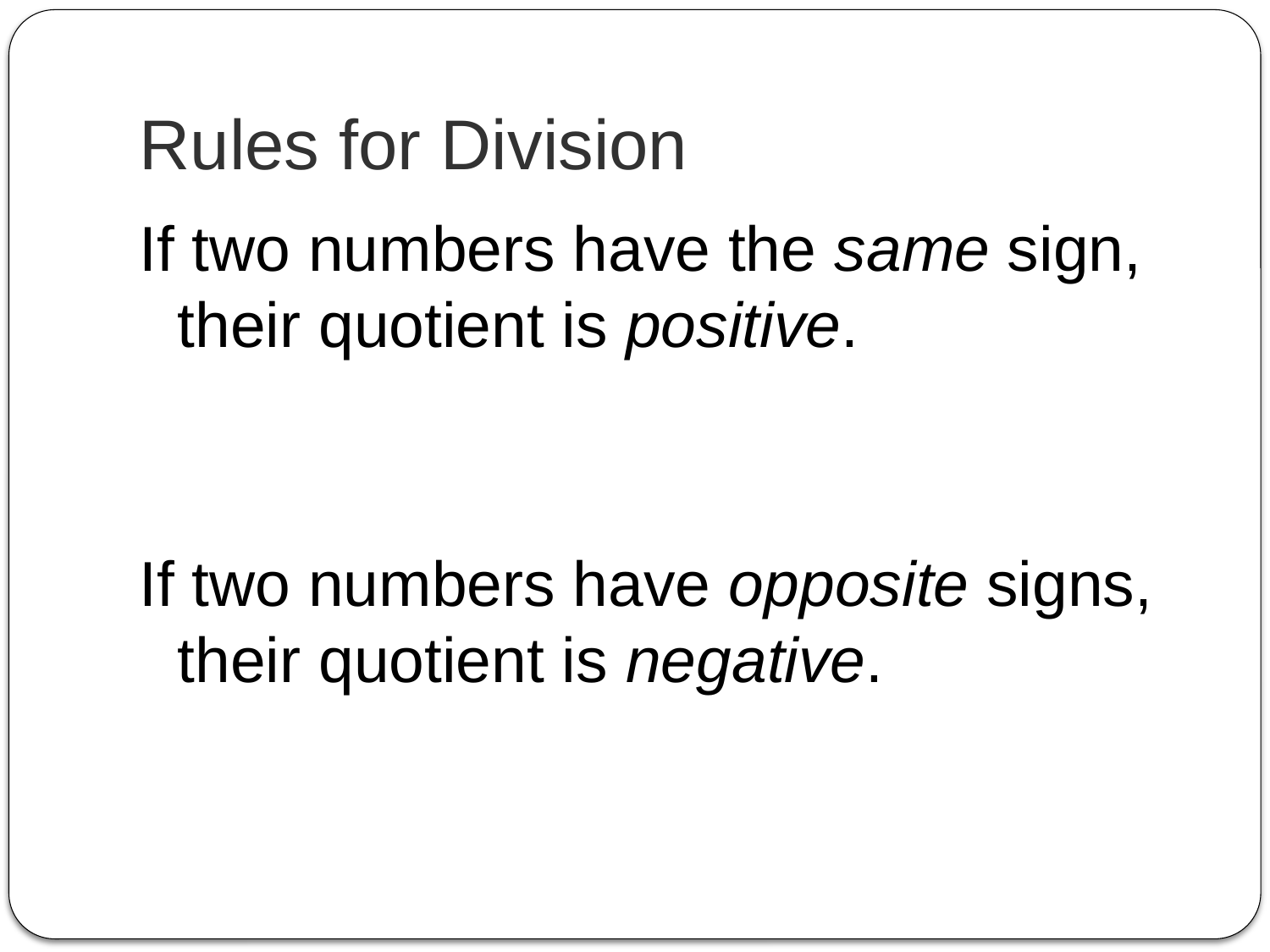

# Rules for Division
If two numbers have the same sign, their quotient is positive.

If two numbers have opposite signs, their quotient is negative.